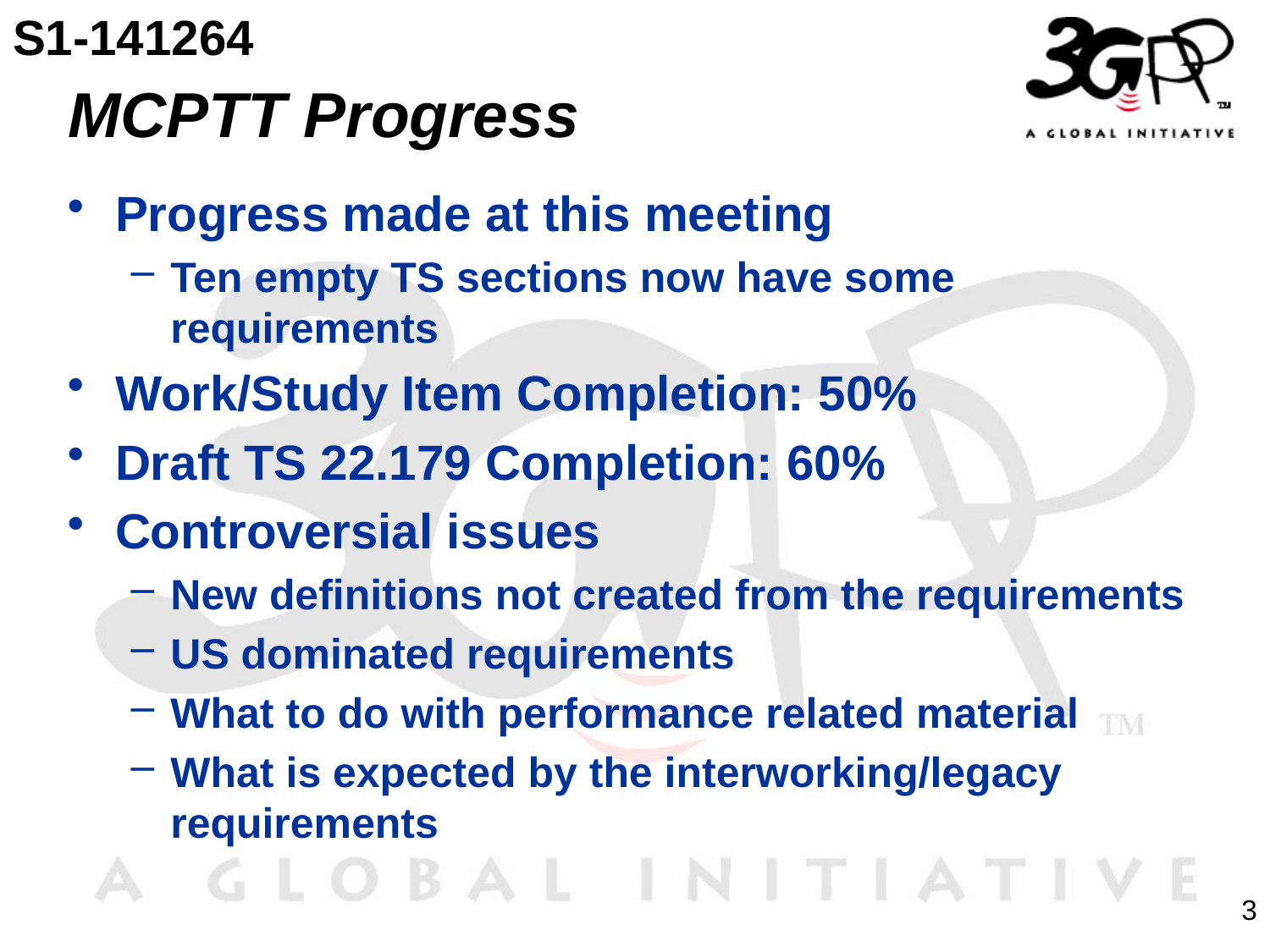

S1-141264
# MCPTT Progress
Progress made at this meeting
Ten empty TS sections now have some requirements
Work/Study Item Completion: 50%
Draft TS 22.179 Completion: 60%
Controversial issues
New definitions not created from the requirements
US dominated requirements
What to do with performance related material
What is expected by the interworking/legacy requirements

3